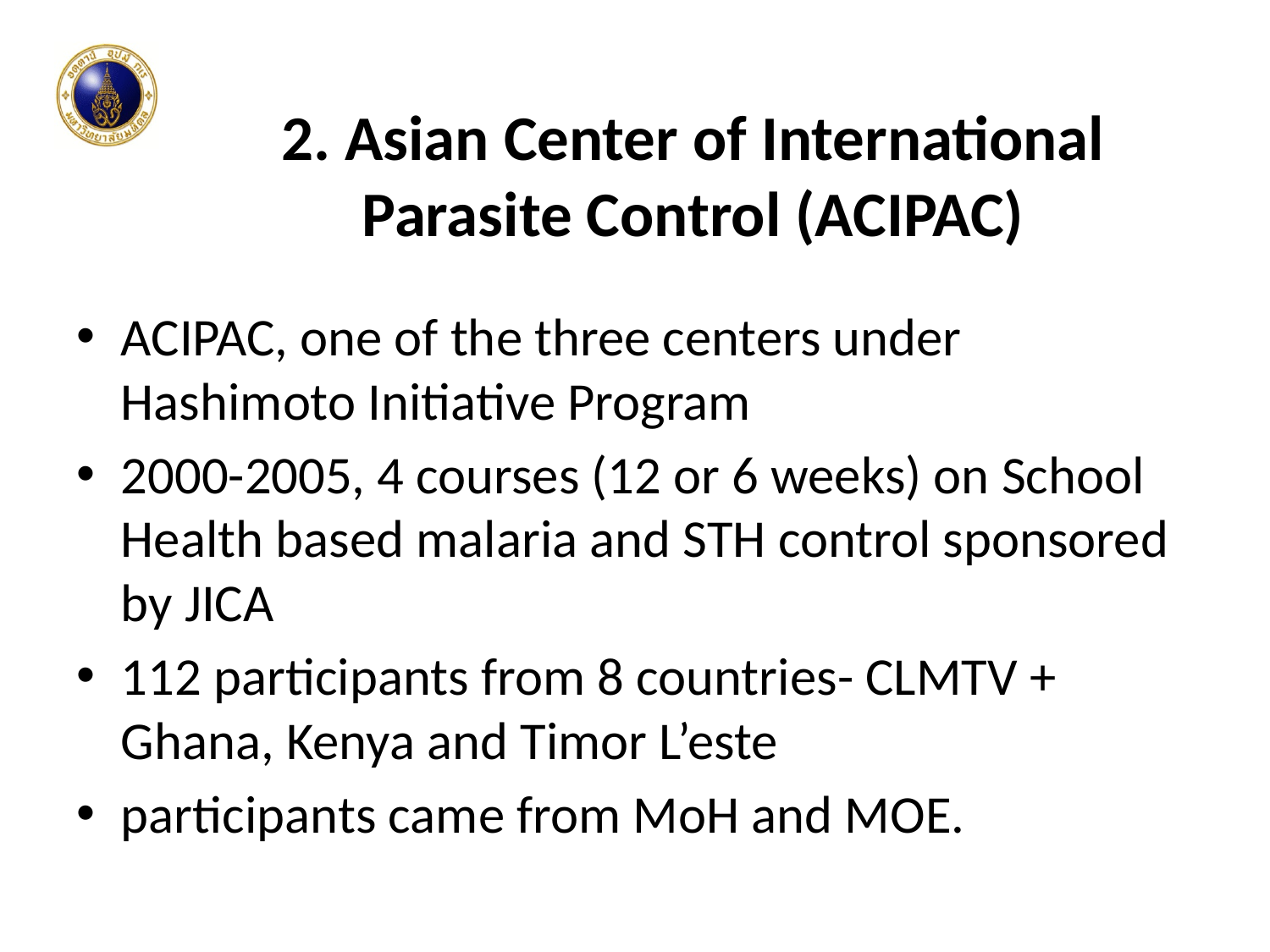

# 2. Asian Center of International Parasite Control (ACIPAC)

ACIPAC, one of the three centers under Hashimoto Initiative Program
2000-2005, 4 courses (12 or 6 weeks) on School Health based malaria and STH control sponsored by JICA
112 participants from 8 countries- CLMTV + Ghana, Kenya and Timor L’este
participants came from MoH and MOE.